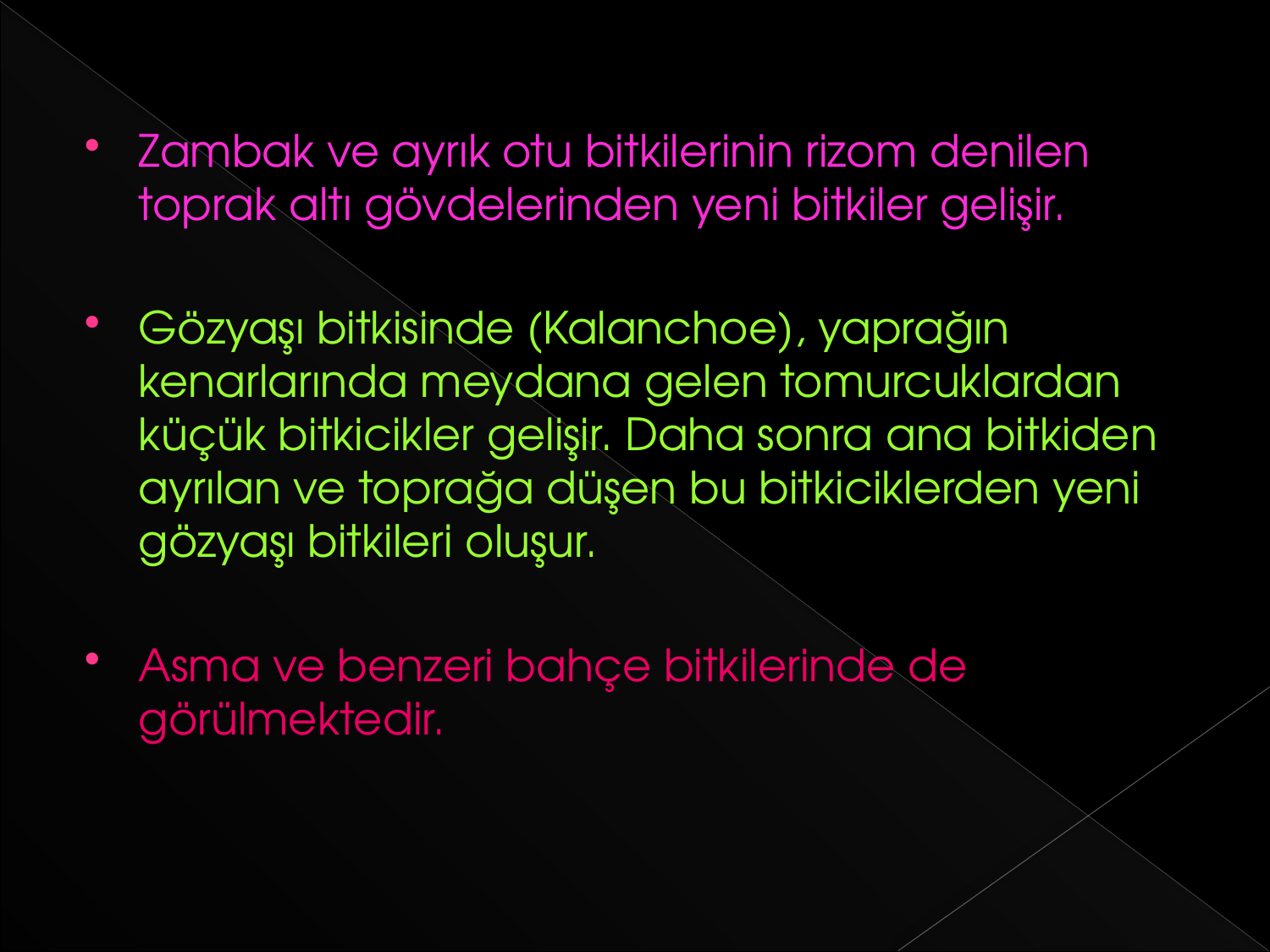

Zambak ve ayrık otu bitkilerinin rizom denilen toprak altı gövdelerinden yeni bitkiler gelişir.

Gözyaşı bitkisinde (Kalanchoe), yaprağın kenarlarında meydana gelen tomurcuklardan küçük bitkicikler gelişir. Daha sonra ana bitkiden ayrılan ve toprağa düşen bu bitkiciklerden yeni gözyaşı bitkileri oluşur.

Asma ve benzeri bahçe bitkilerinde de görülmektedir.